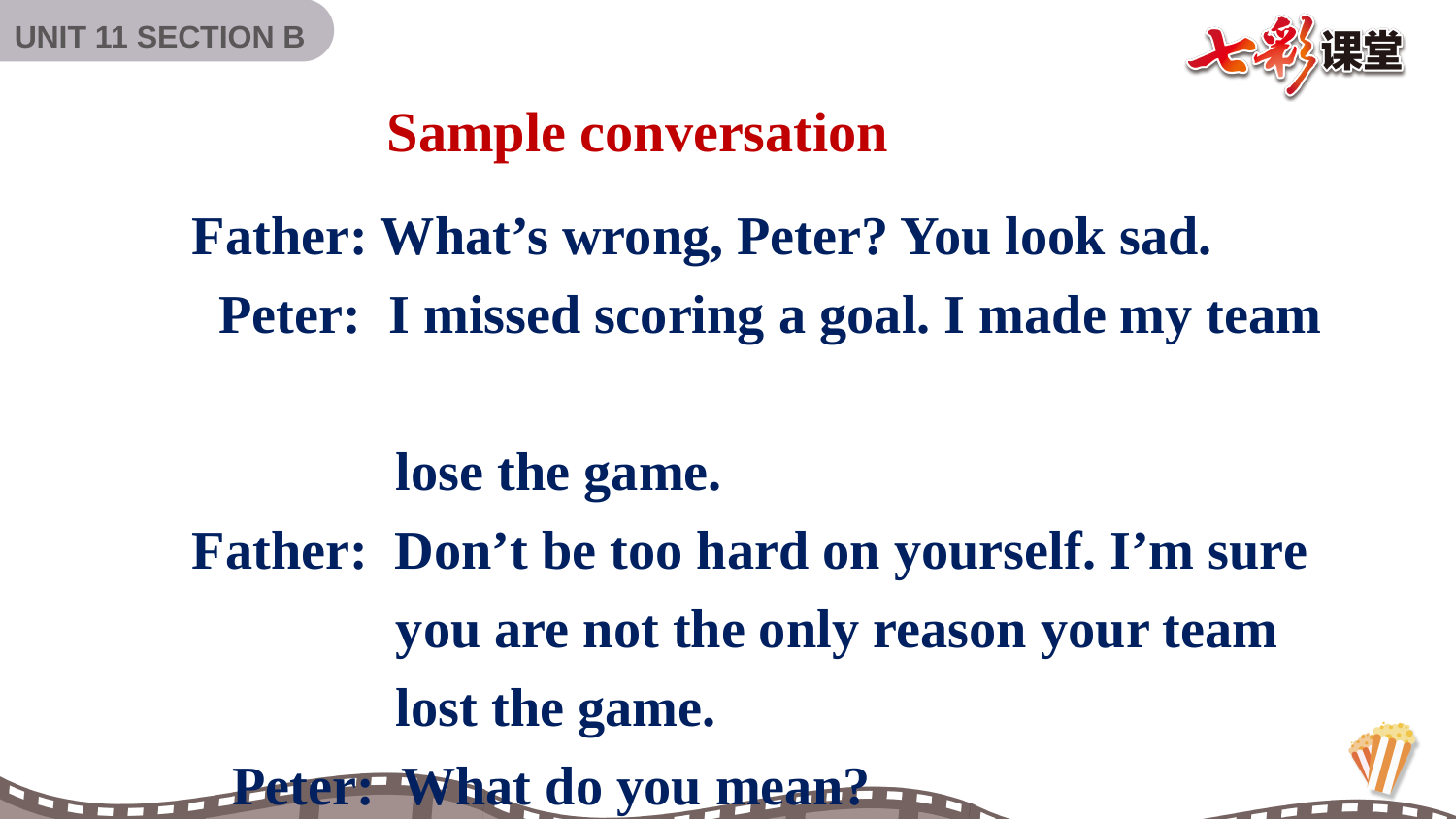

Sample conversation
Father: What’s wrong, Peter? You look sad.
  Peter:  I missed scoring a goal. I made my team
               lose the game.
Father:  Don’t be too hard on yourself. I’m sure
               you are not the only reason your team
               lost the game.
   Peter:  What do you mean?